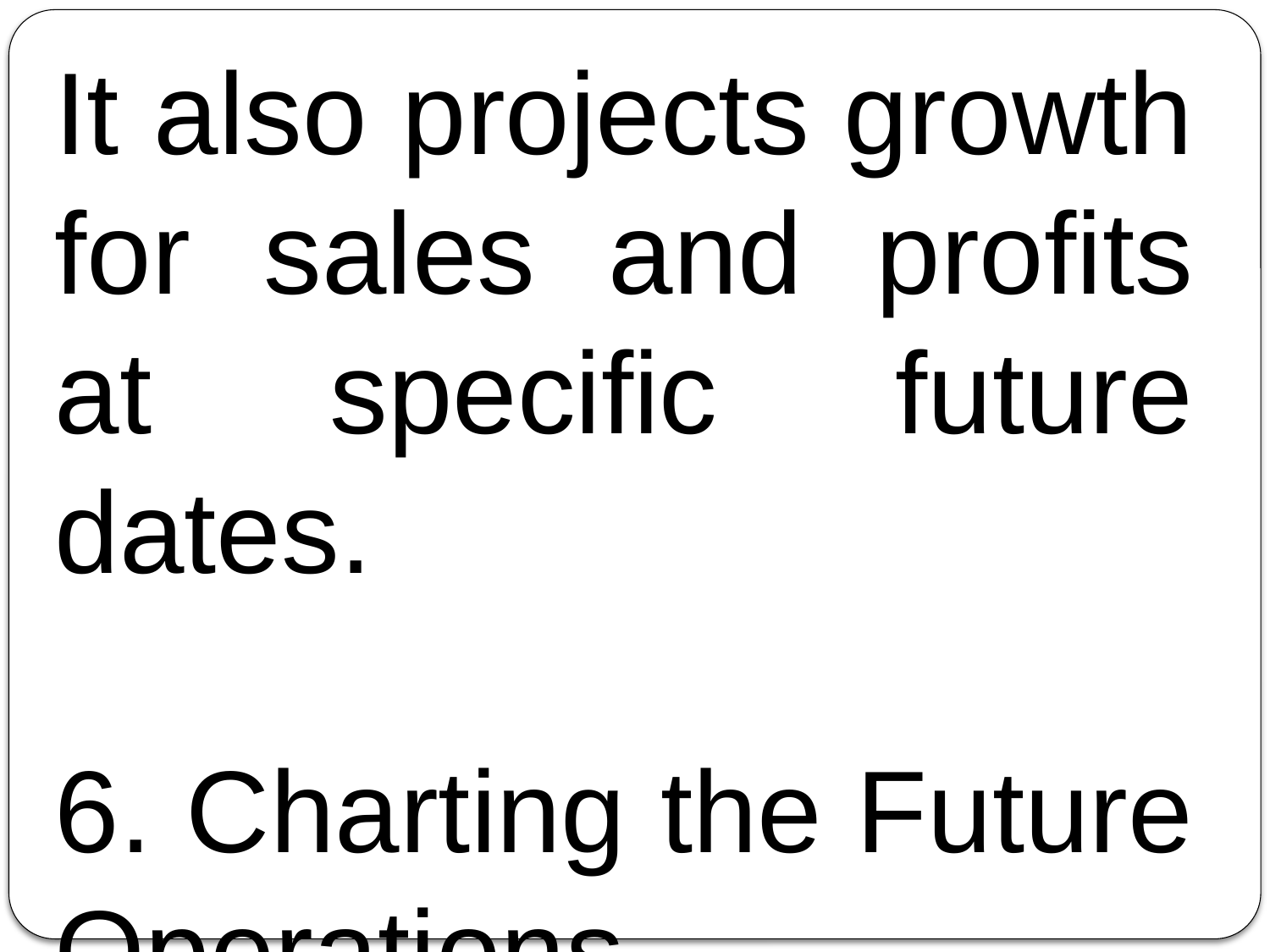

It also projects growth for sales and profits at specific future dates.

6. Charting the Future Operations